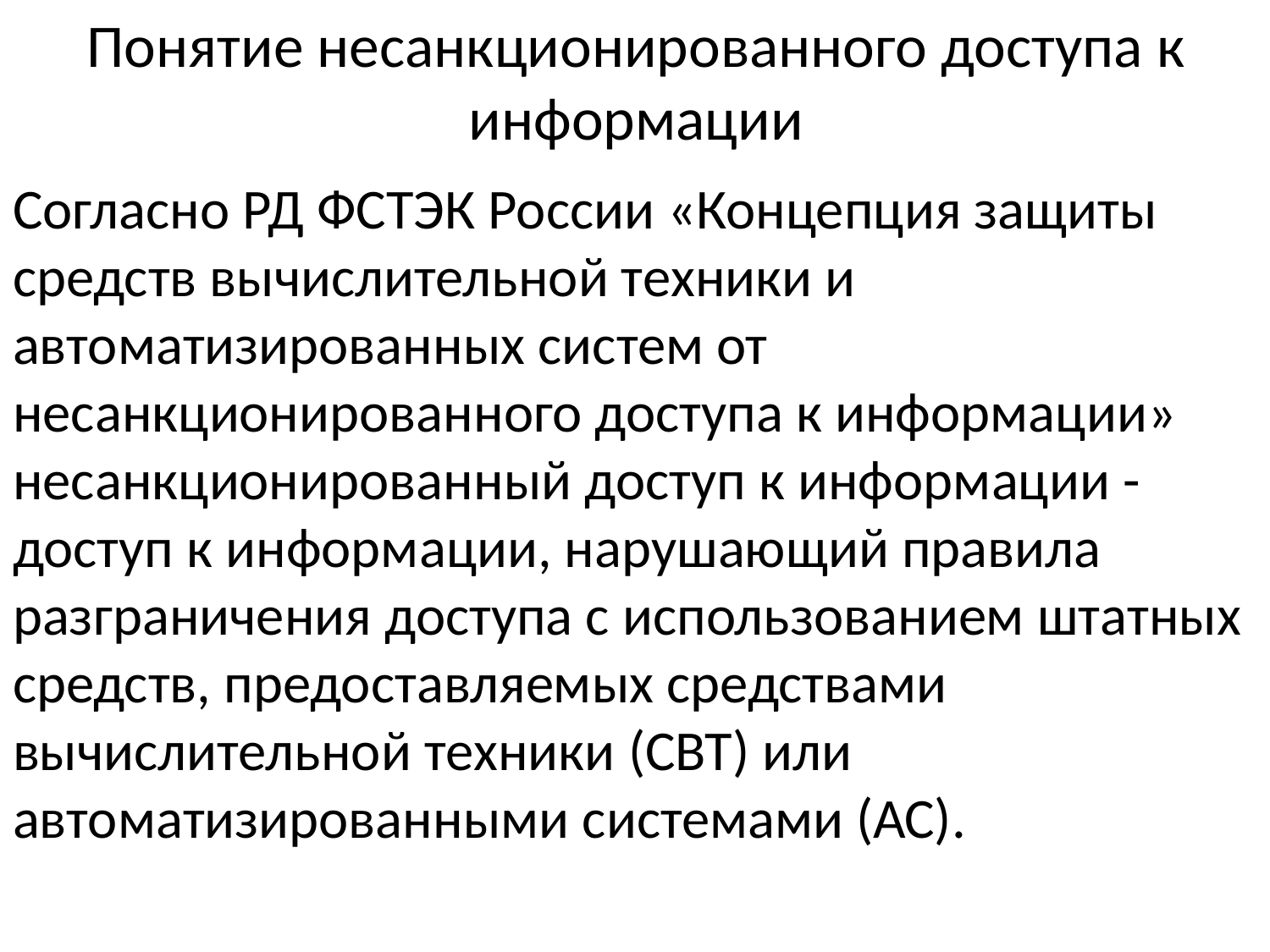

# Понятие несанкционированного доступа к информации
Согласно РД ФСТЭК России «Концепция защиты средств вычислительной техники и автоматизированных систем от несанкционированного доступа к информации» несанкционированный доступ к информации - доступ к информации, нарушающий правила разграничения доступа с использованием штатных средств, предоставляемых средствами вычислительной техники (СВТ) или автоматизированными системами (АС).